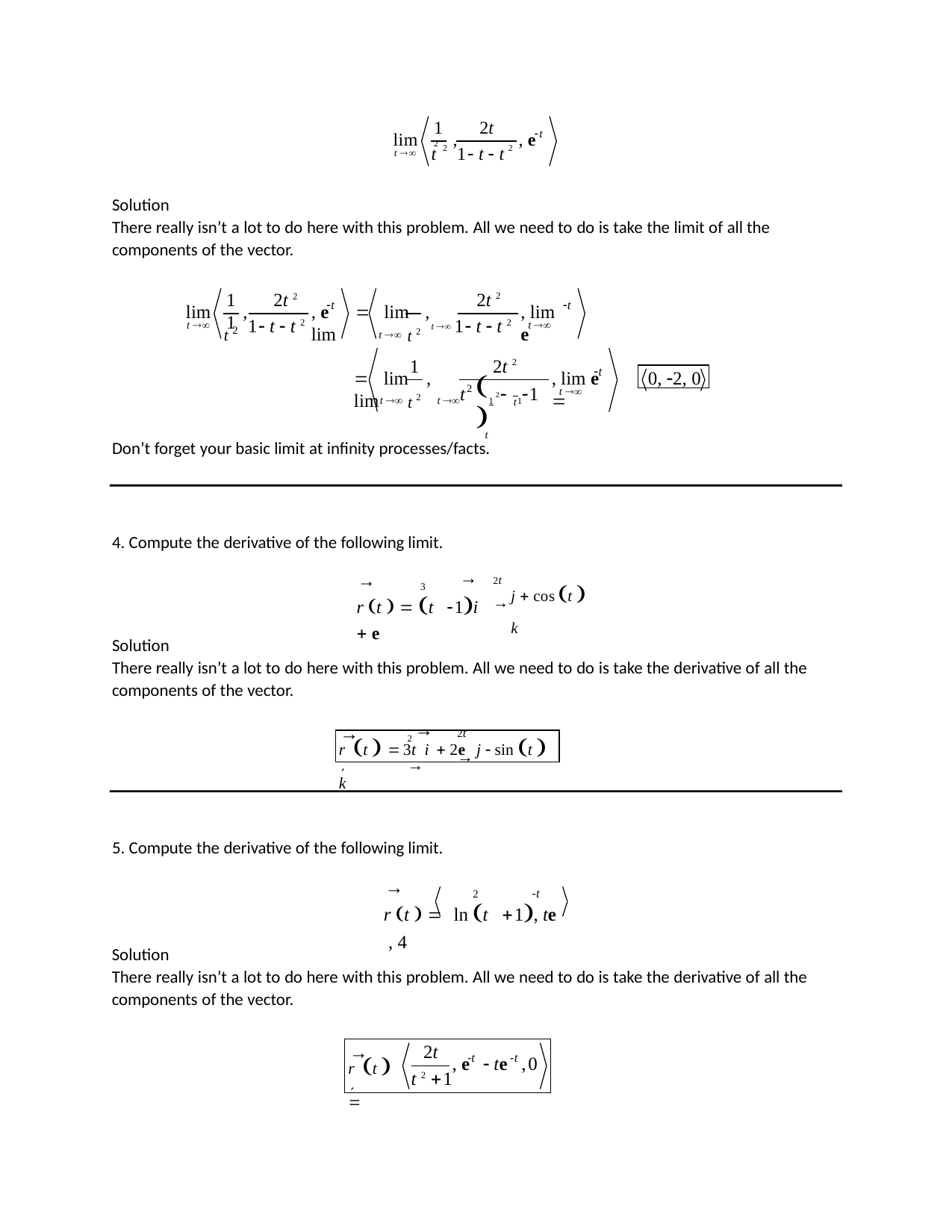

1	2t 2

−t
lim	2 ,
2  , e
t	1− t − t

t →∞
Solution
There really isn’t a lot to do here with this problem. All we need to do is take the limit of all the  components of the vector.
1	2t 2	1
2t 2

−t
−t
lim	,
, e	=   lim	, lim
, lim e
t 2
t →∞  t 2
1− t − t 2
t →∞ 1− t − t 2

t →∞
t →∞

1
2t 2
−t
=   lim	, lim
, lim e	=
0, −2, 0

( 2	)
t
t →∞ t 2  t →∞	1	1

2
−1
t	−
t →∞
t

Don’t forget your basic limit at infinity processes/facts.

4. Compute the derivative of the following limit.
→
→
r (t ) = (t   −1)i  + e
2t →
j + cos(t ) k
3
Solution
There really isn’t a lot to do here with this problem. All we need to do is take the derivative of all the  components of the vector.
2 →	→
→′
2t →
r  (t ) = 3t i + 2e	j − sin (t ) k

5. Compute the derivative of the following limit.
→
r (t ) =  ln (t   +1), te   , 4
−t
2

Solution
There really isn’t a lot to do here with this problem. All we need to do is take the derivative of all the  components of the vector.
2t
t 2  +1
→′

r  (t ) =
−t	−t
, e	− te   ,0